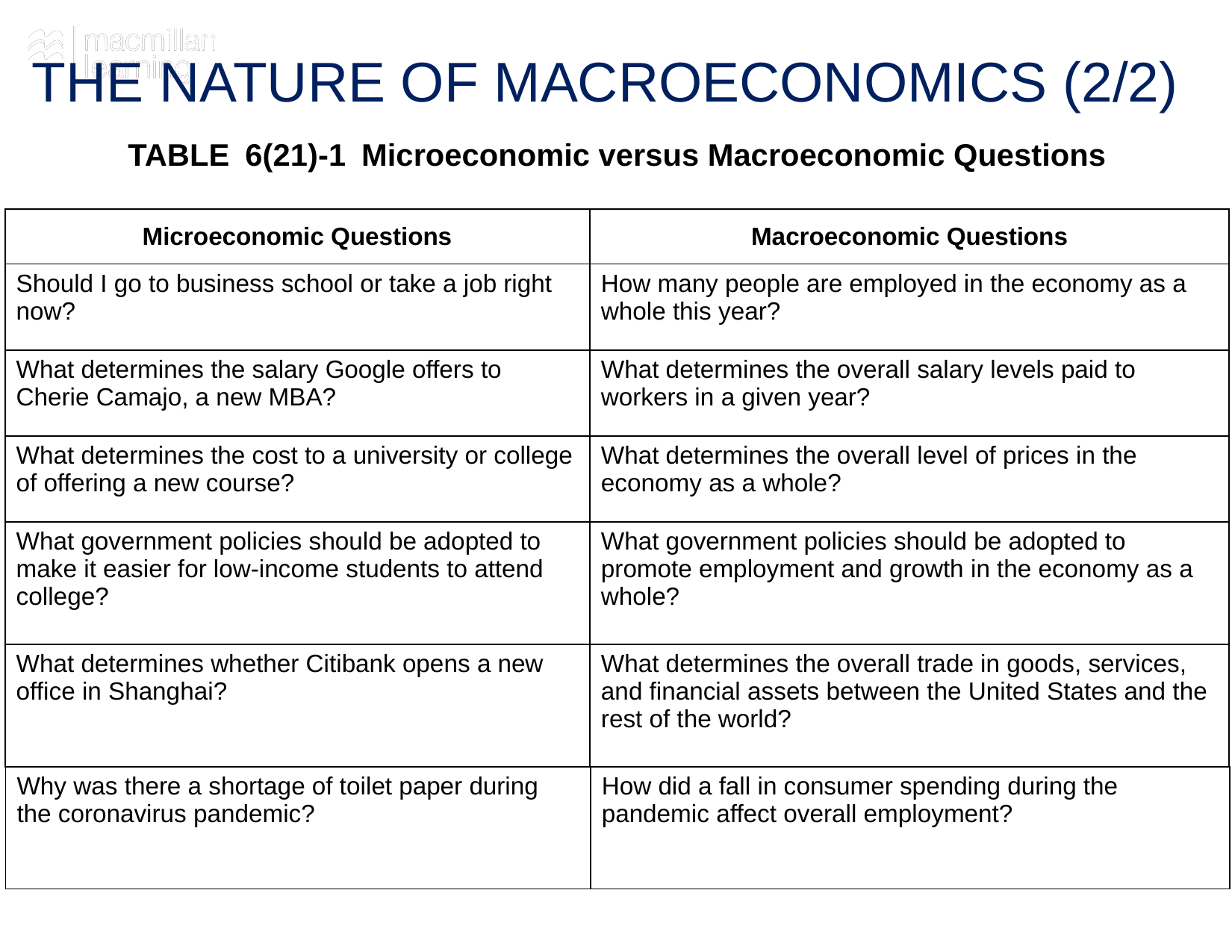

# THE NATURE OF MACROECONOMICS (2/2)
TABLE 6(21)-1 Microeconomic versus Macroeconomic Questions
| Microeconomic Questions | Macroeconomic Questions |
| --- | --- |
| Should I go to business school or take a job right now? | How many people are employed in the economy as a whole this year? |
| What determines the salary Google offers to Cherie Camajo, a new MBA? | What determines the overall salary levels paid to workers in a given year? |
| What determines the cost to a university or college of offering a new course? | What determines the overall level of prices in the economy as a whole? |
| What government policies should be adopted to make it easier for low-income students to attend college? | What government policies should be adopted to promote employment and growth in the economy as a whole? |
| What determines whether Citibank opens a new office in Shanghai? | What determines the overall trade in goods, services, and financial assets between the United States and the rest of the world? |
| Why was there a shortage of toilet paper during the coronavirus pandemic? | How did a fall in consumer spending during the pandemic affect overall employment? |
| --- | --- |